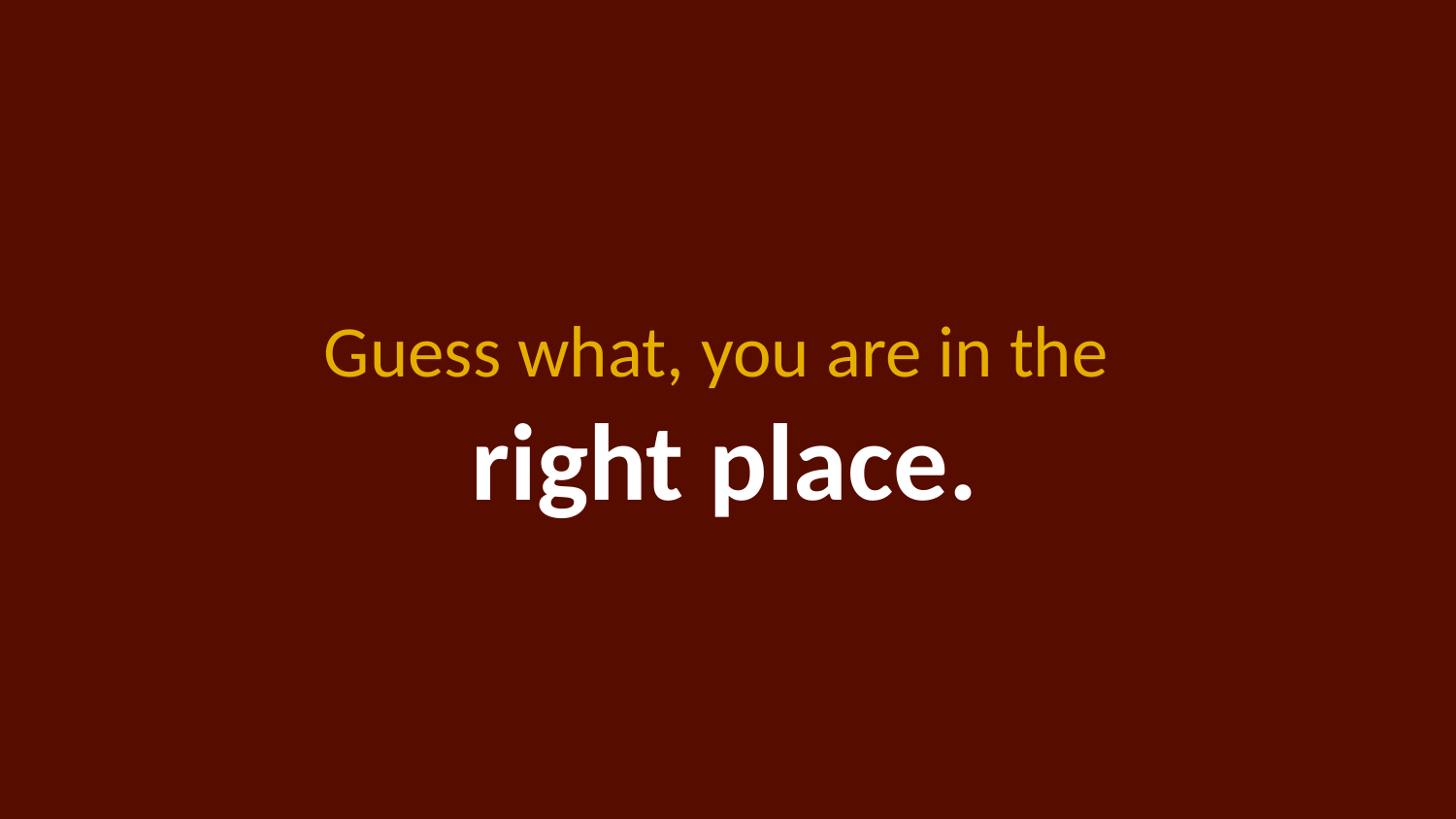

# Guess what, you are in the right place.